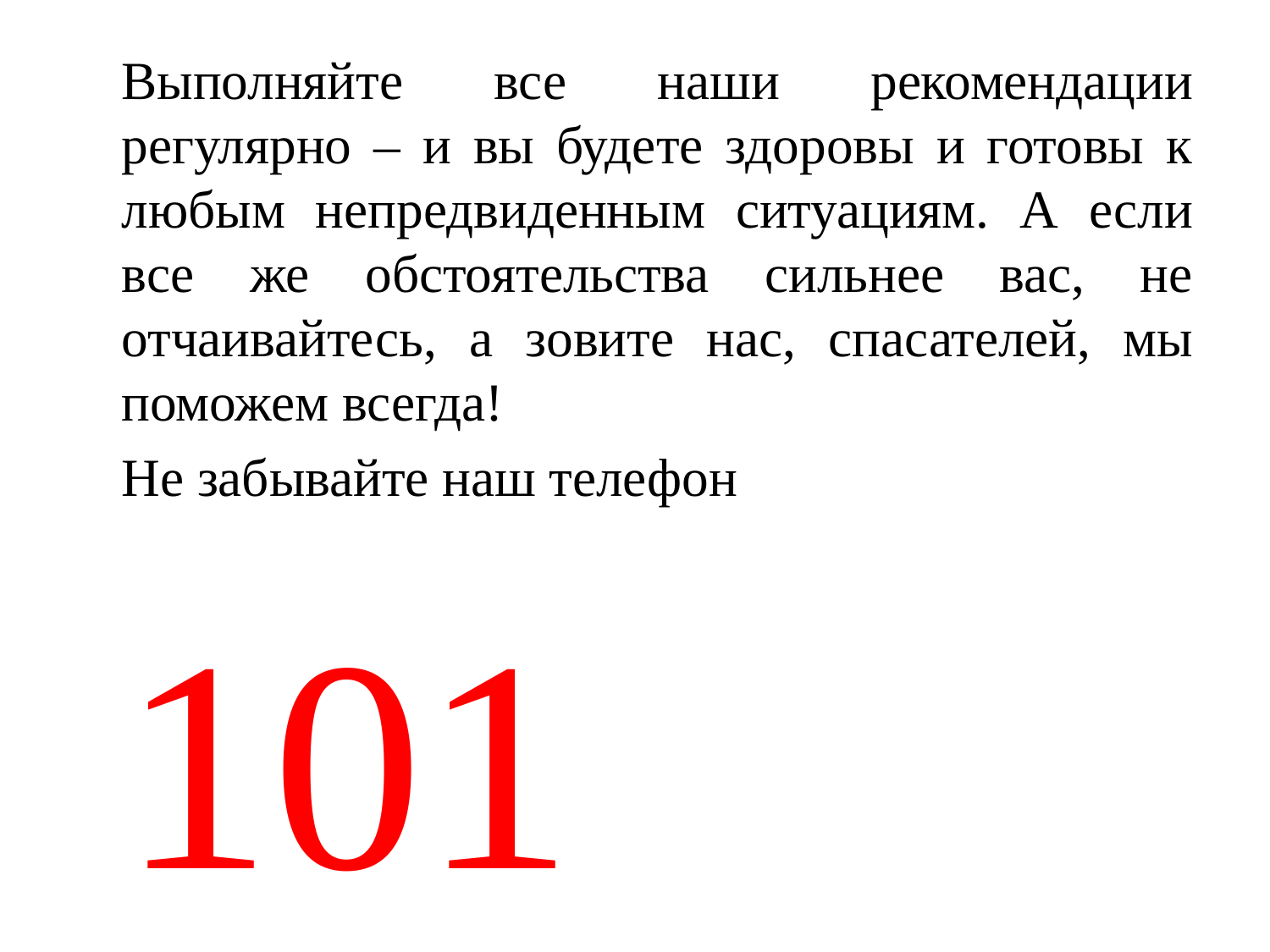

Выполняйте все наши рекомендации регулярно – и вы будете здоровы и готовы к любым непредвиденным ситуациям. А если все же обстоятельства сильнее вас, не отчаивайтесь, а зовите нас, спасателей, мы поможем всегда!
		Не забывайте наш телефон
						101